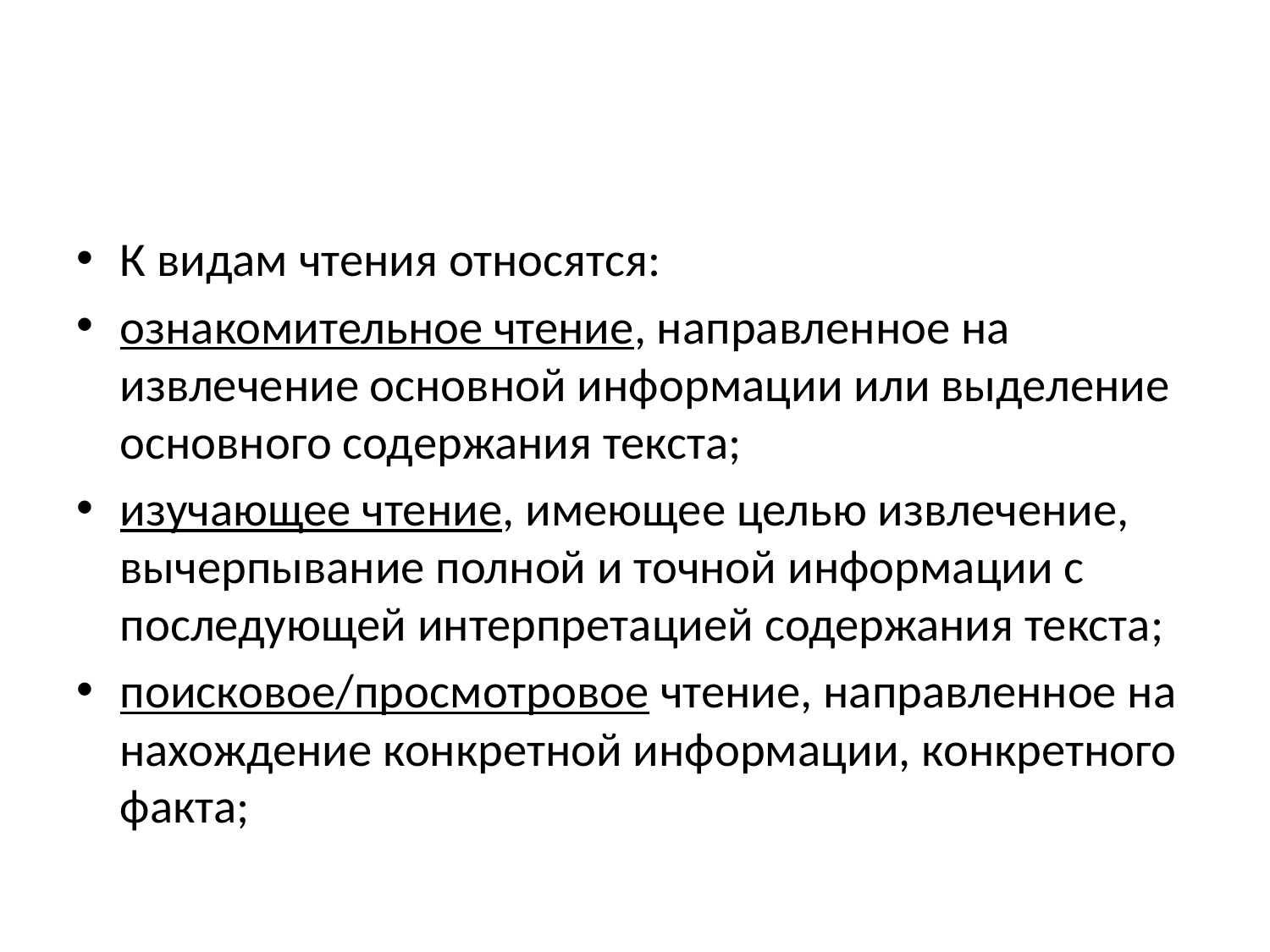

#
К видам чтения относятся:
ознакомительное чтение, направленное на извлечение основной информации или выделение основного содержания текста;
изучающее чтение, имеющее целью извлечение, вычерпывание полной и точной информации с последующей интерпретацией содержания текста;
поисковое/просмотровое чтение, направленное на нахождение конкретной информации, конкретного факта;